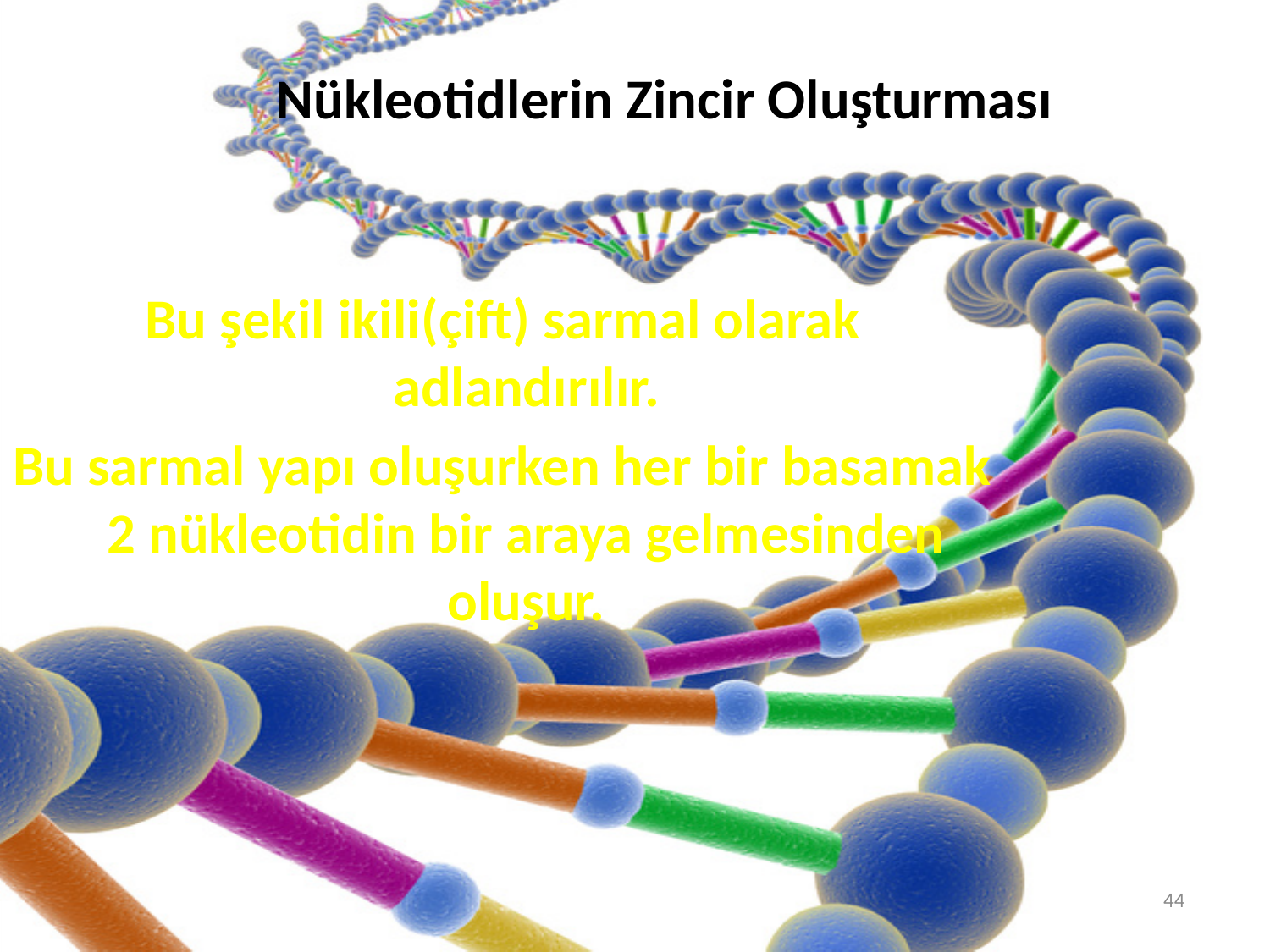

Nükleotidlerin Zincir Oluşturması
Bu şekil ikili(çift) sarmal olarak adlandırılır.
Bu sarmal yapı oluşurken her bir basamak 2 nükleotidin bir araya gelmesinden oluşur.
44